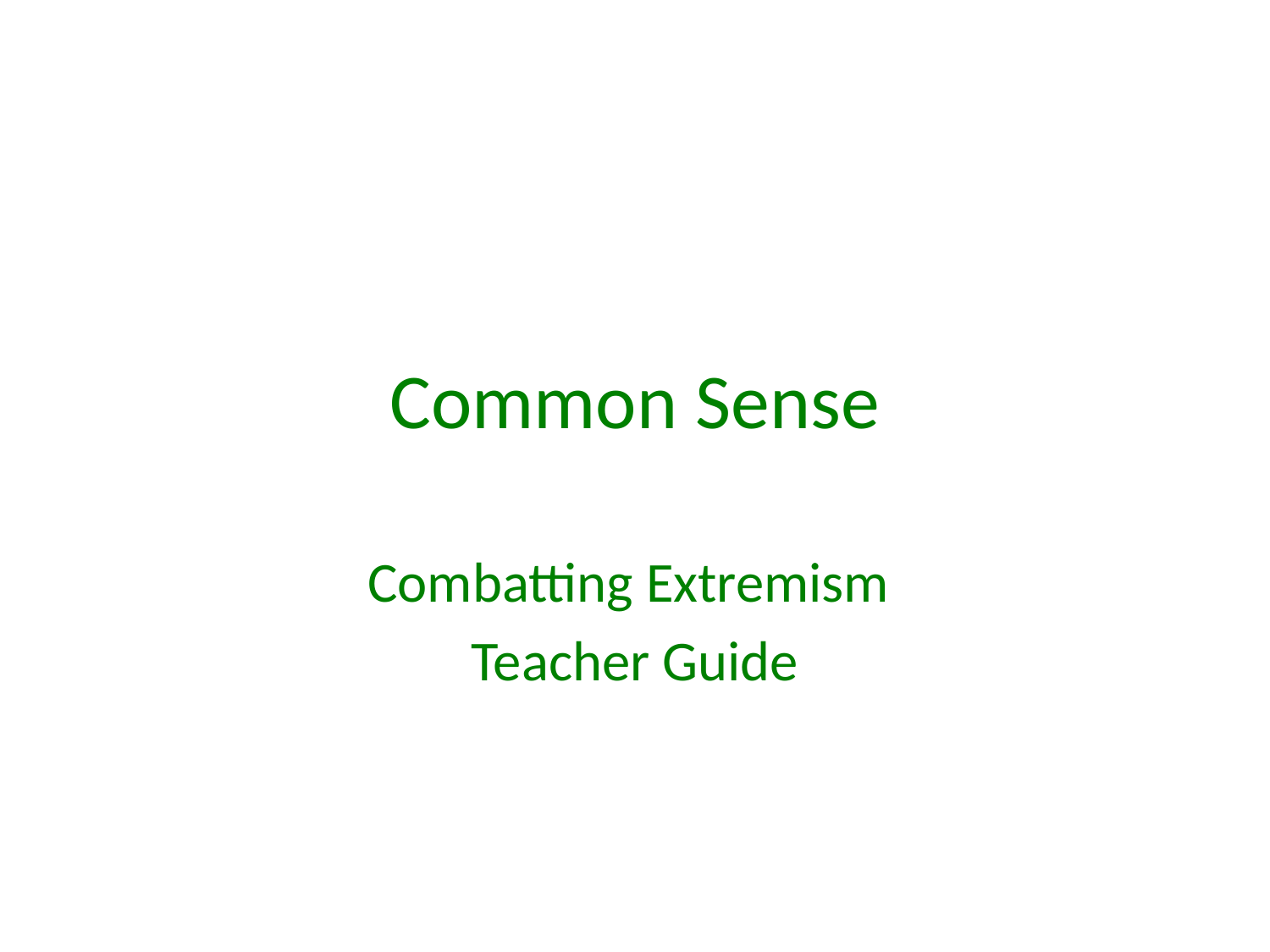

# Common Sense
Combatting Extremism
Teacher Guide